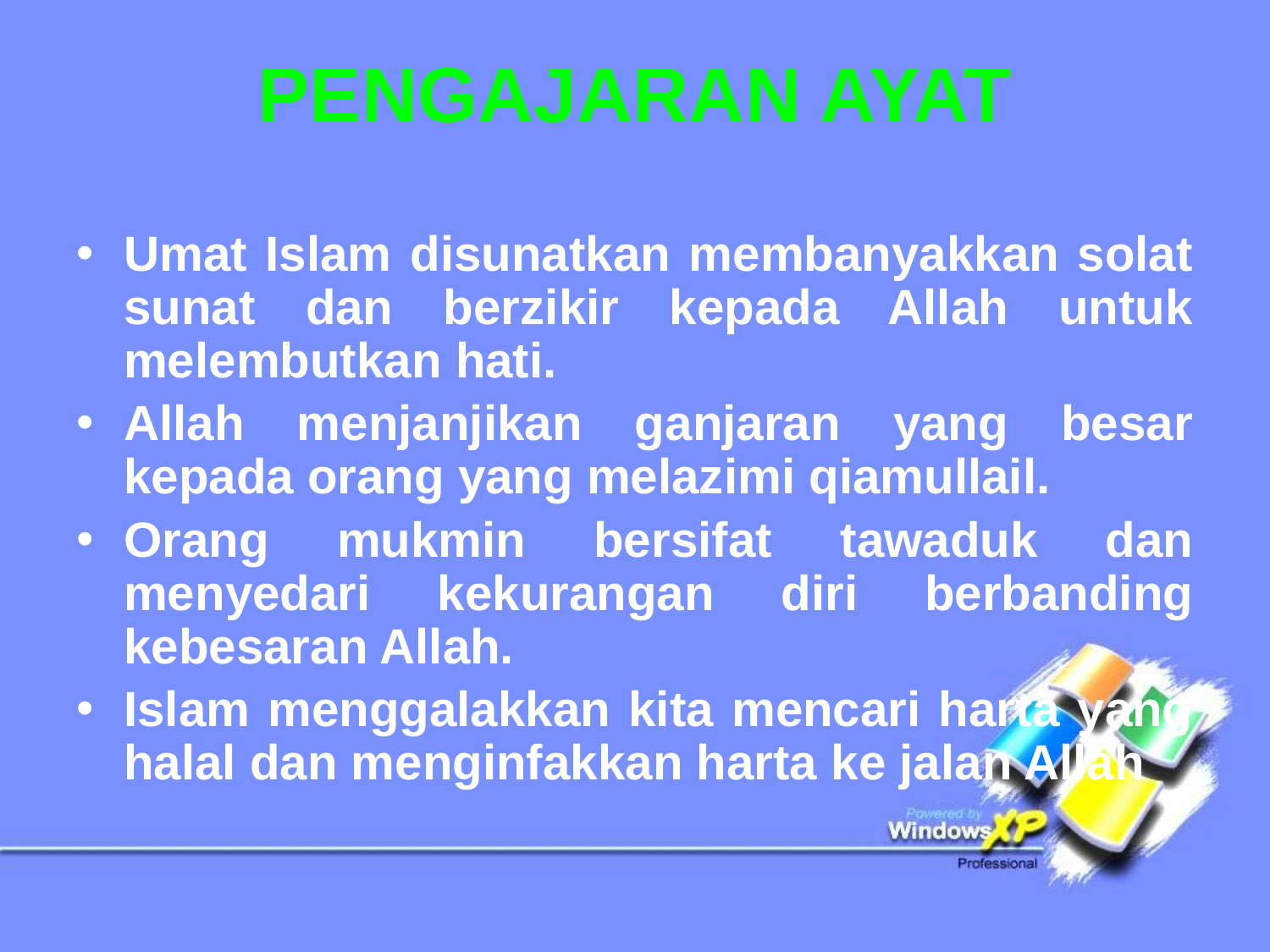

# PENGAJARAN AYAT
Umat Islam disunatkan membanyakkan solat sunat dan berzikir kepada Allah untuk melembutkan hati.
Allah menjanjikan ganjaran yang besar kepada orang yang melazimi qiamullail.
Orang mukmin bersifat tawaduk dan menyedari kekurangan diri berbanding kebesaran Allah.
Islam menggalakkan kita mencari harta yang halal dan menginfakkan harta ke jalan Allah